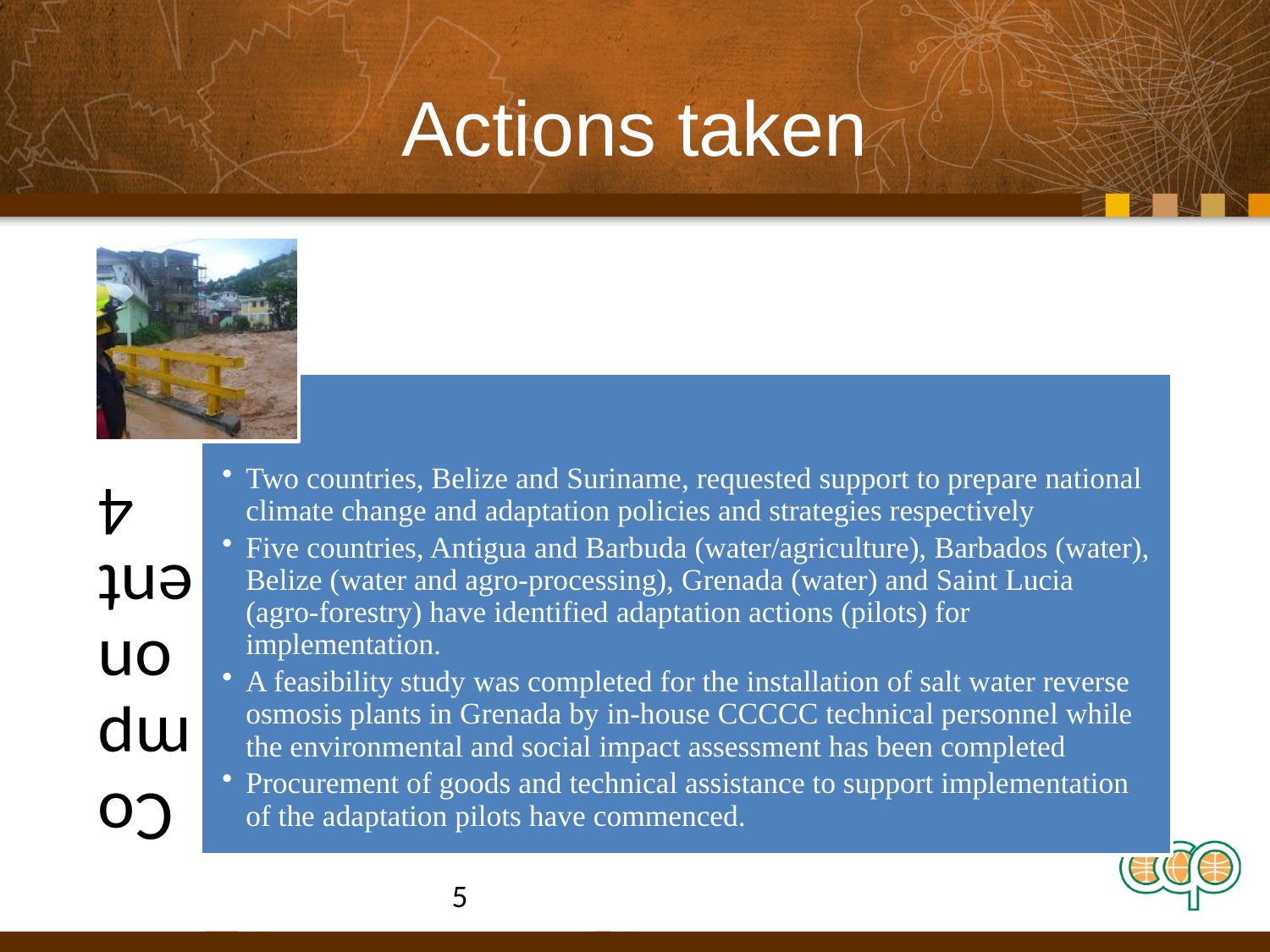

# Actions taken
Component 4
Two countries, Belize and Suriname, requested support to prepare national climate change and adaptation policies and strategies respectively
Five countries, Antigua and Barbuda (water/agriculture), Barbados (water), Belize (water and agro-processing), Grenada (water) and Saint Lucia (agro-forestry) have identified adaptation actions (pilots) for implementation.
A feasibility study was completed for the installation of salt water reverse osmosis plants in Grenada by in-house CCCCC technical personnel while the environmental and social impact assessment has been completed
Procurement of goods and technical assistance to support implementation of the adaptation pilots have commenced.
5